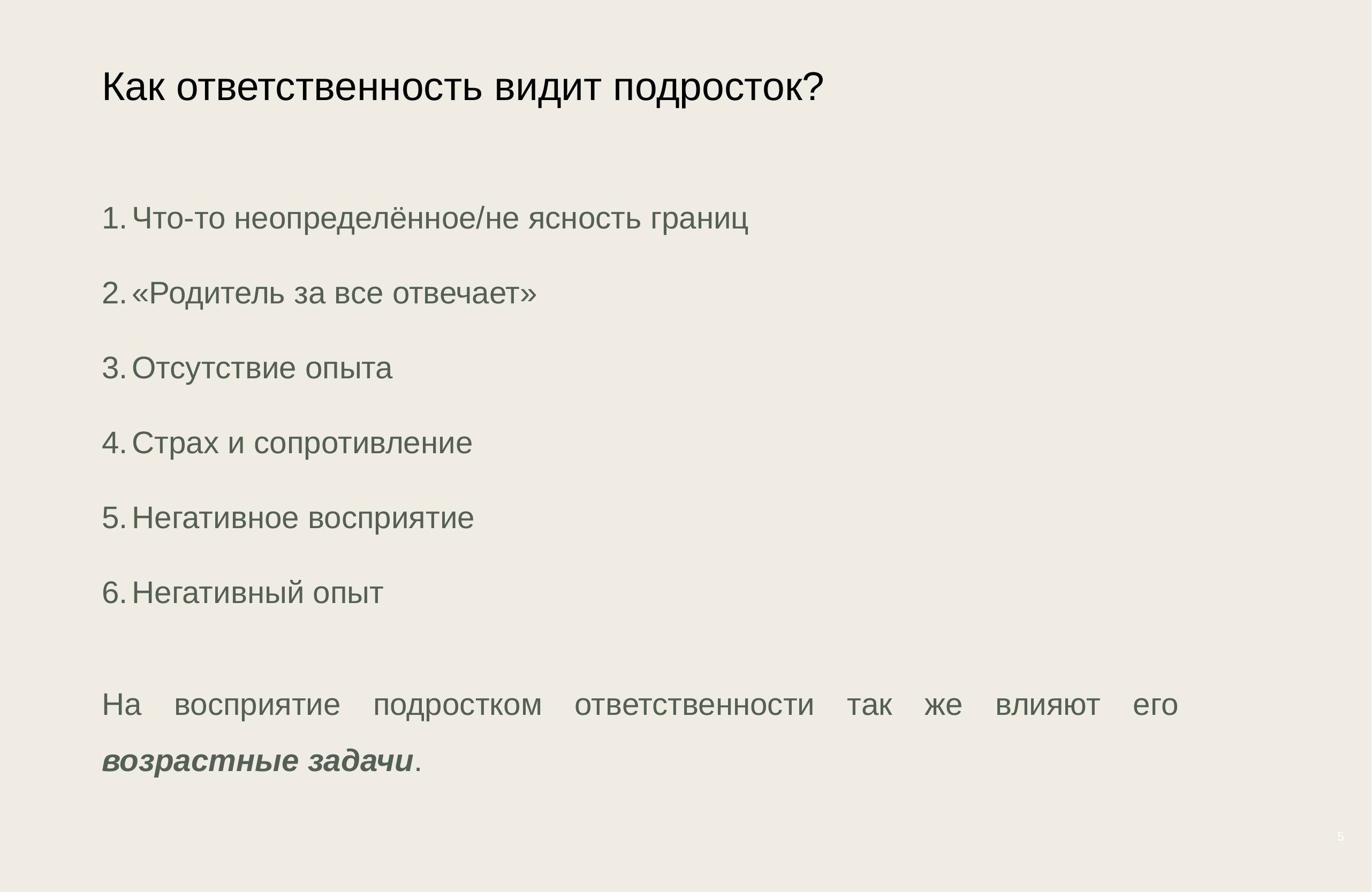

Как ответственность видит подросток?
Что-то неопределённое/не ясность границ
«Родитель за все отвечает»
Отсутствие опыта
Страх и сопротивление
Негативное восприятие
Негативный опыт

На восприятие подростком ответственности так же влияют его возрастные задачи.

5